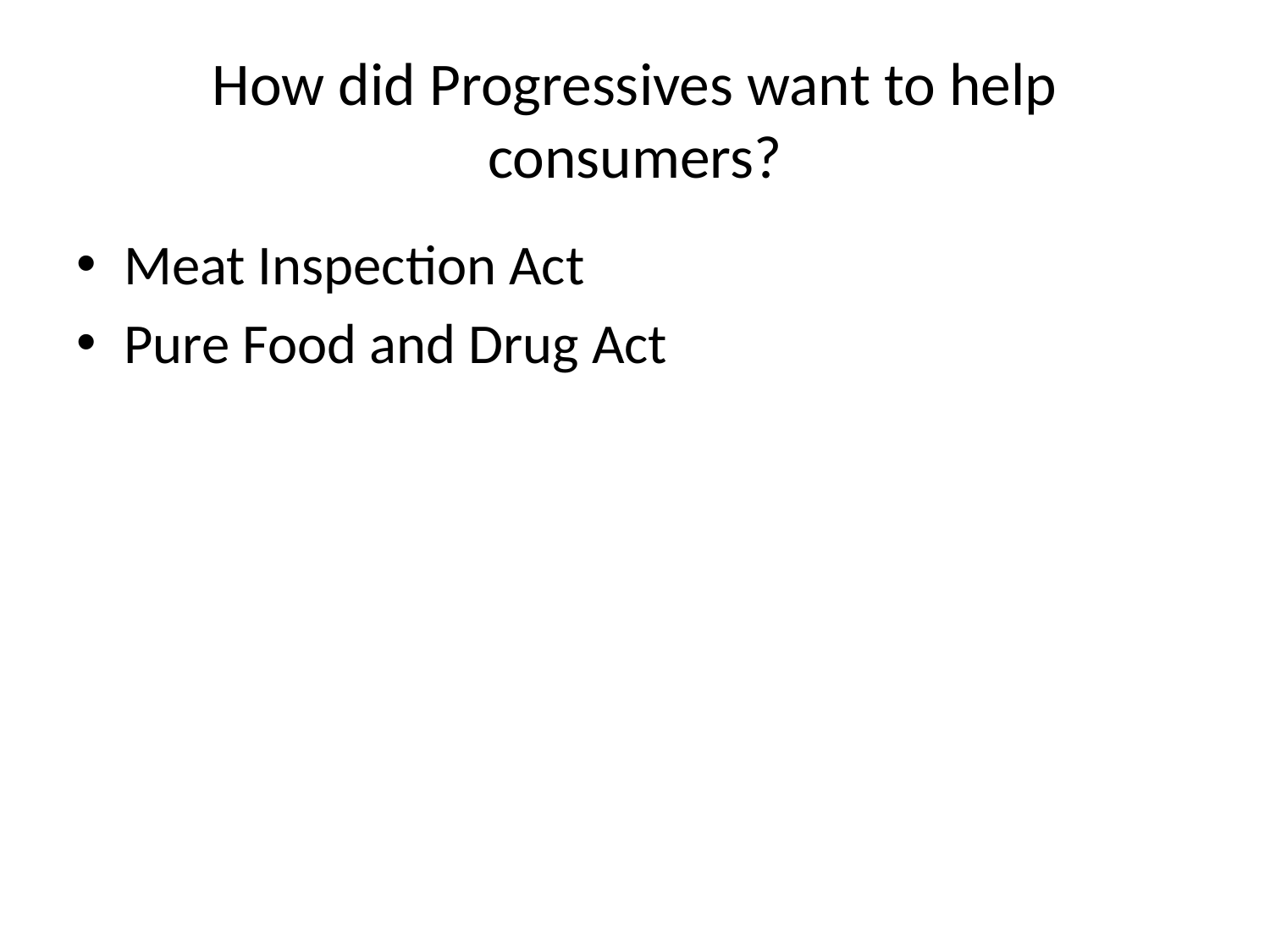

# How did Progressives want to help consumers?
Meat Inspection Act
Pure Food and Drug Act